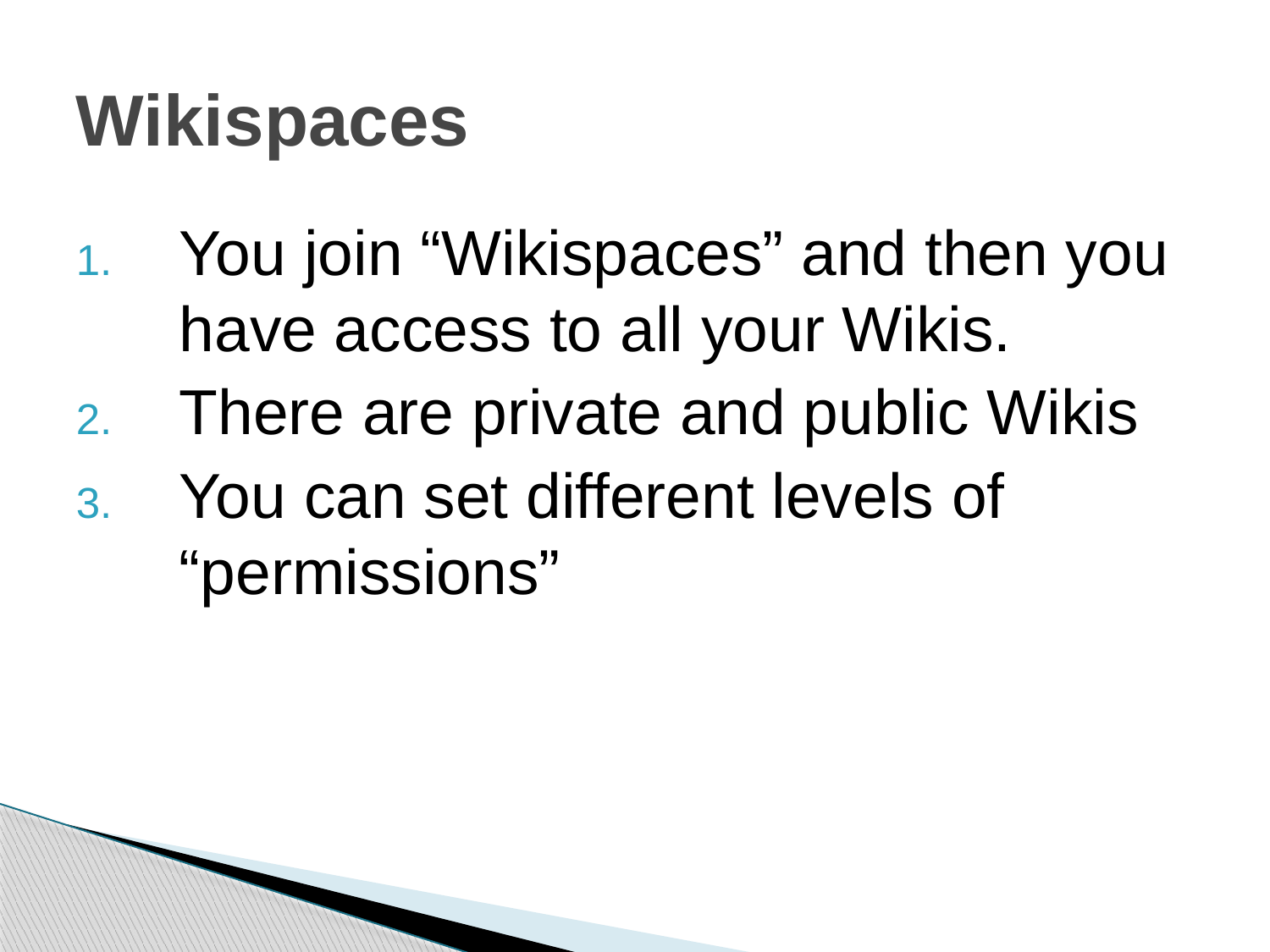

# Wikispaces
You join “Wikispaces” and then you have access to all your Wikis.
There are private and public Wikis
You can set different levels of “permissions”